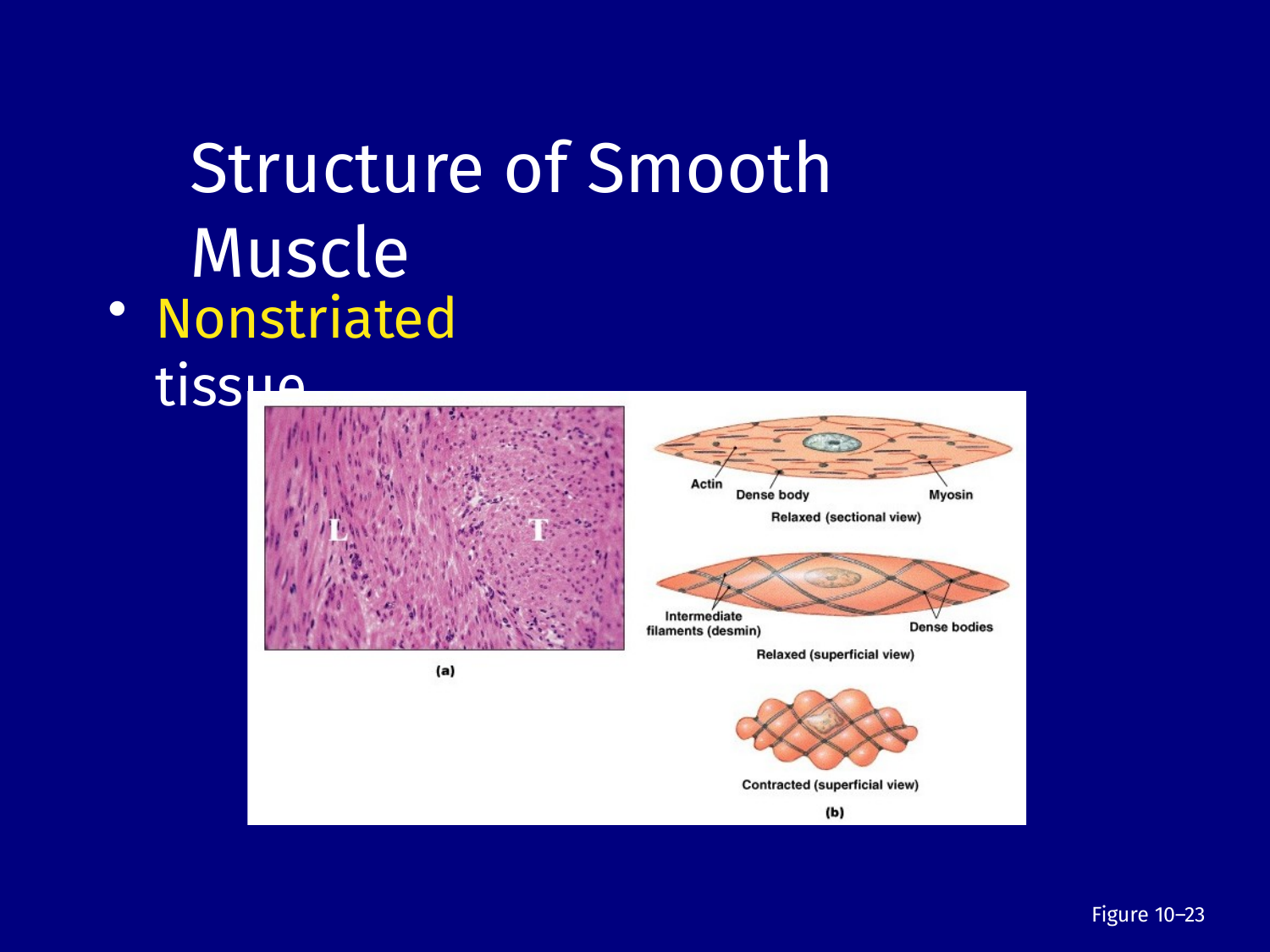

# Structure of Smooth Muscle
Nonstriated tissue

Figure 10–23